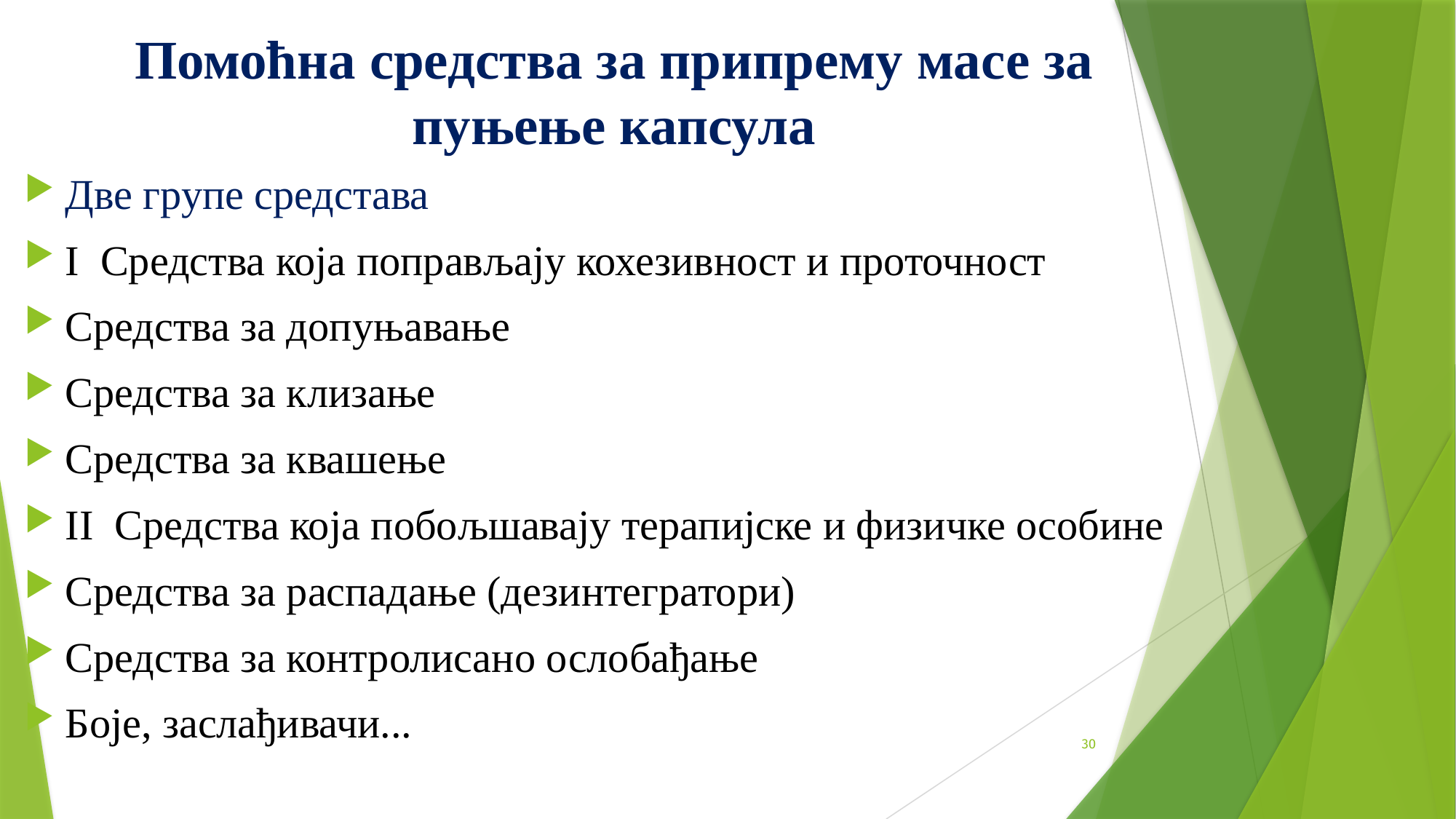

# Помоћна средства за припрему масе за пуњење капсула
Две групе средстава
I  Средства која поправљају кохезивност и проточност
Средства за допуњавање
Средства за клизање
Средства за квашење
II  Средства која побољшавају терапијске и физичке особине
Средства за распадање (дезинтегратори)
Средства за контролисано ослобађање
Боје, заслађивачи...

30